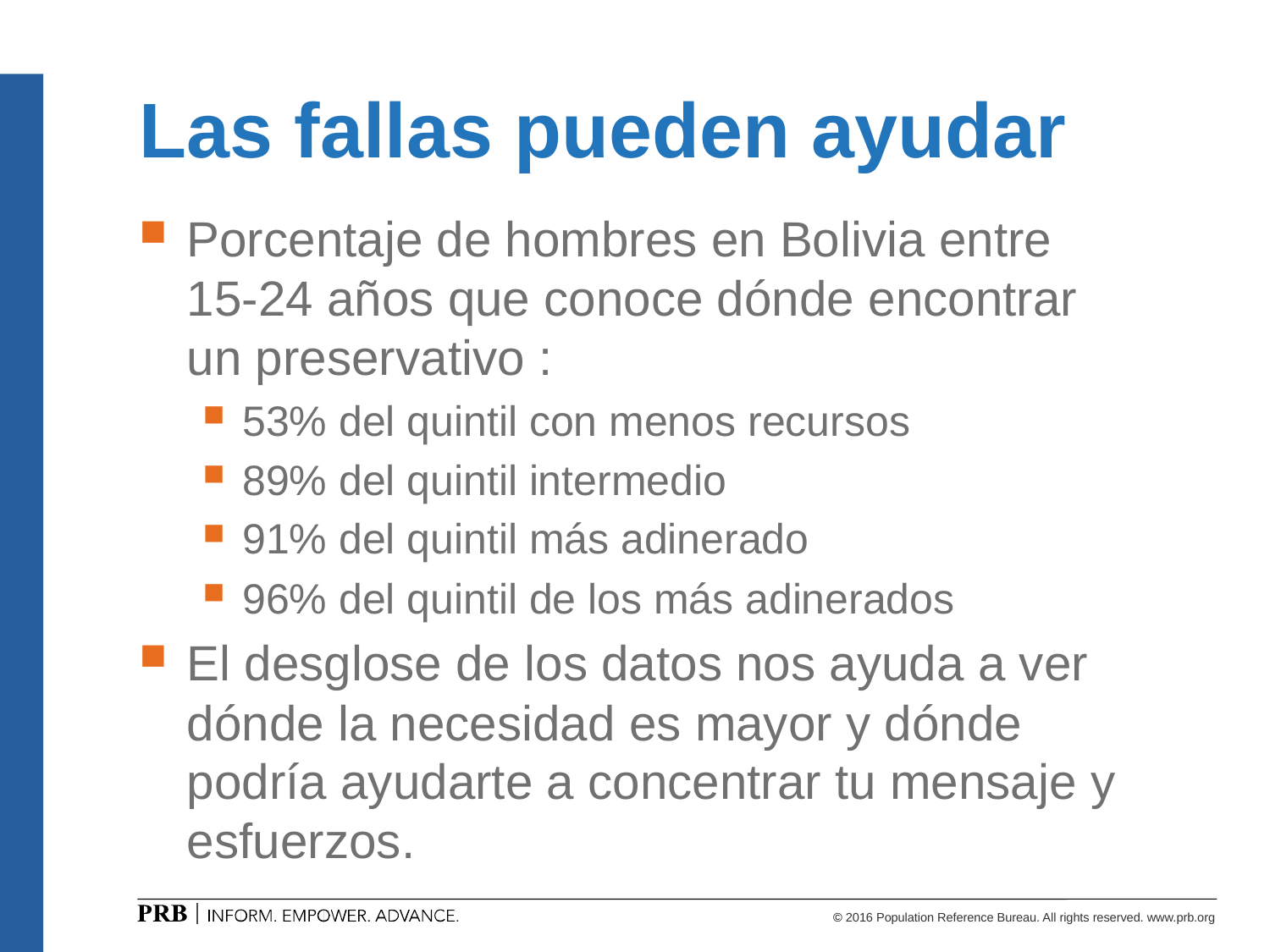

# Las fallas pueden ayudar
Porcentaje de hombres en Bolivia entre 15-24 años que conoce dónde encontrar un preservativo :
53% del quintil con menos recursos
89% del quintil intermedio
91% del quintil más adinerado
96% del quintil de los más adinerados
El desglose de los datos nos ayuda a ver dónde la necesidad es mayor y dónde podría ayudarte a concentrar tu mensaje y esfuerzos.